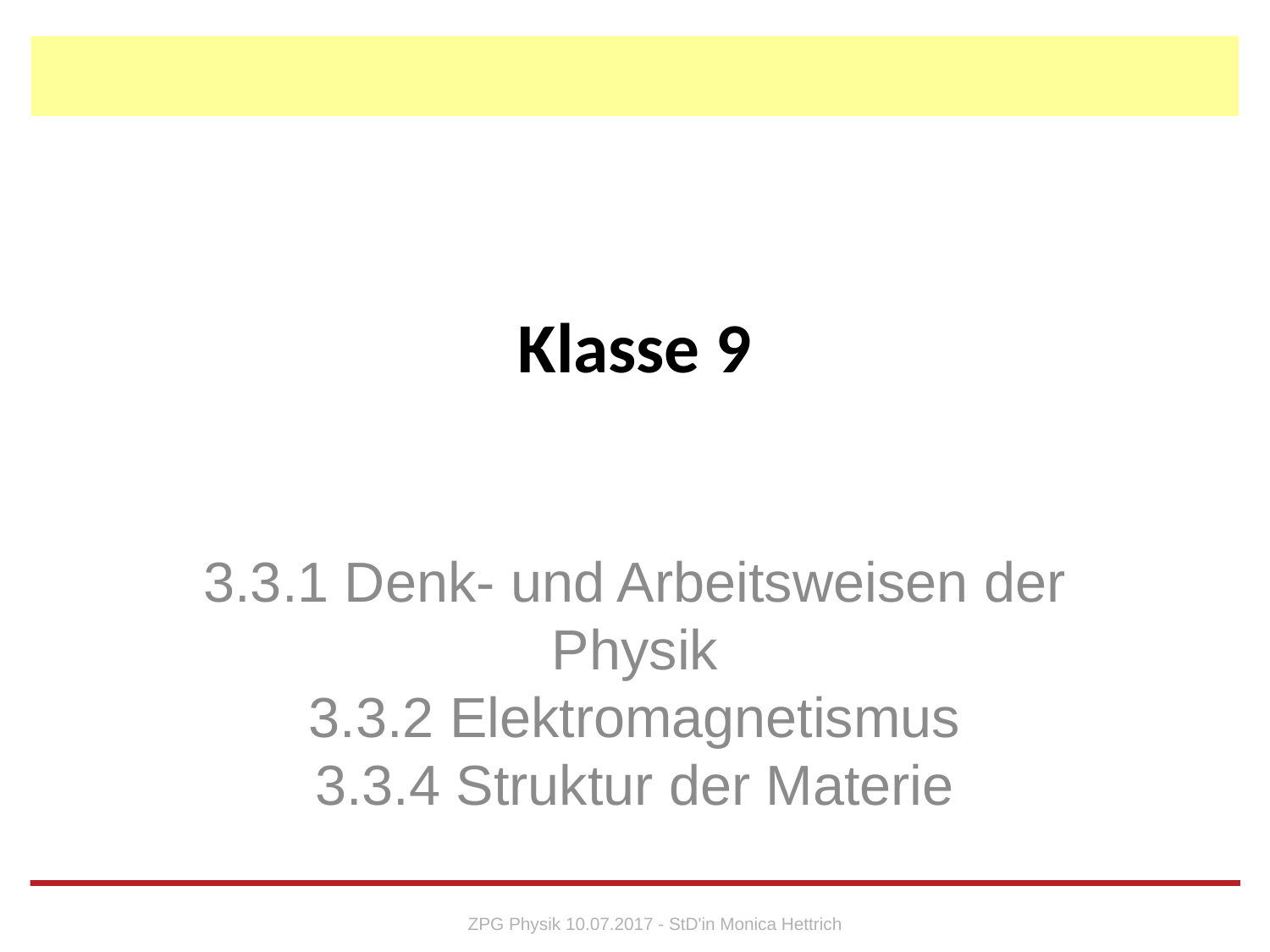

# Klasse 9
3.3.1 Denk- und Arbeitsweisen der Physik
3.3.2 Elektromagnetismus
3.3.4 Struktur der Materie
ZPG Physik 10.07.2017 - StD'in Monica Hettrich